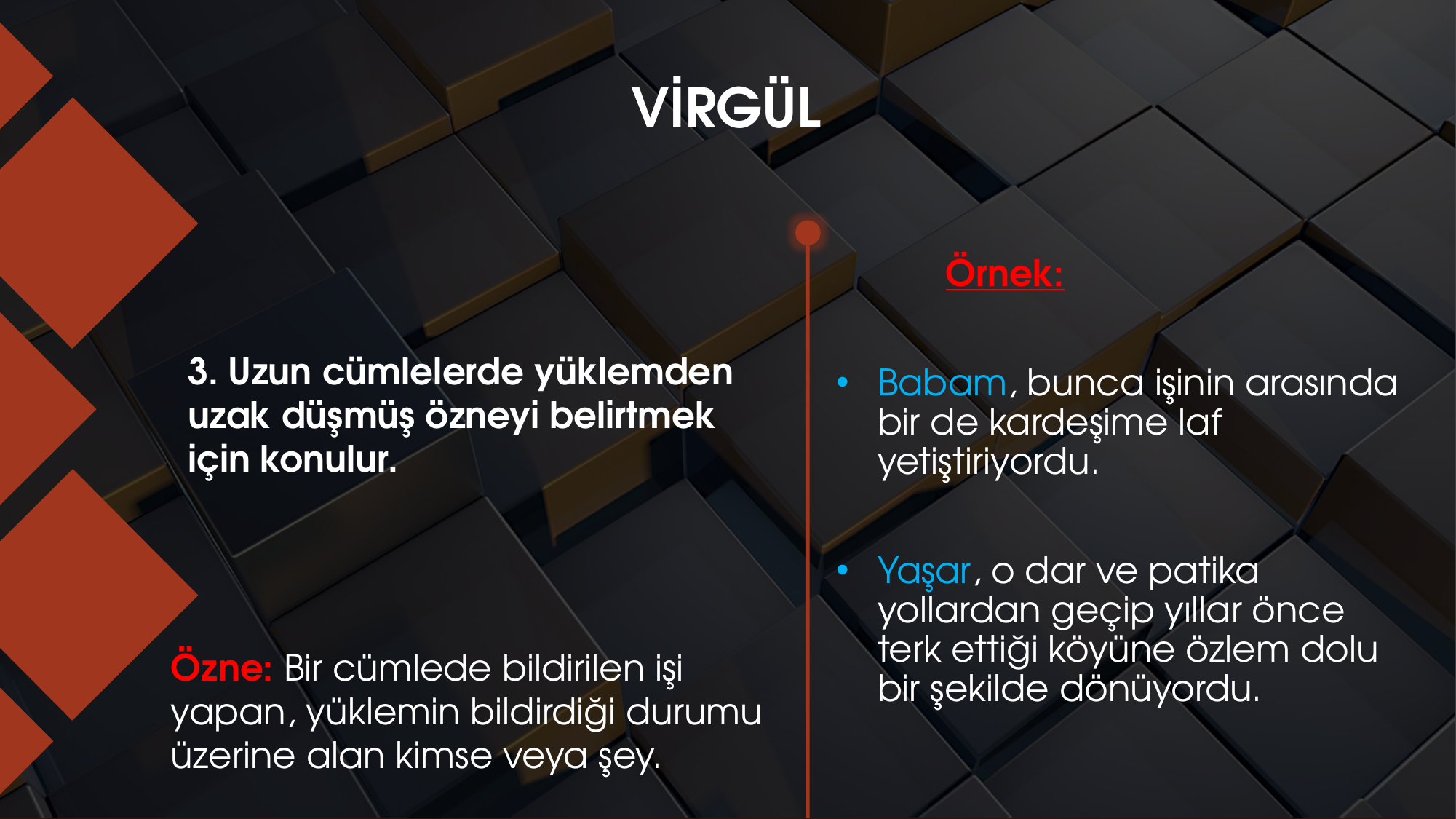

# VİRGÜL

	Örnek:

Babam, bunca işinin arasında bir de kardeşime laf yetiştiriyordu.

Yaşar, o dar ve patika yollardan geçip yıllar önce terk ettiği köyüne özlem dolu bir şekilde dönüyordu.

3. Uzun cümlelerde yüklemden uzak düşmüş özneyi belirtmek için konulur.
Özne: Bir cümlede bildirilen işi yapan, yüklemin bildirdiği durumu üzerine alan kimse veya şey.